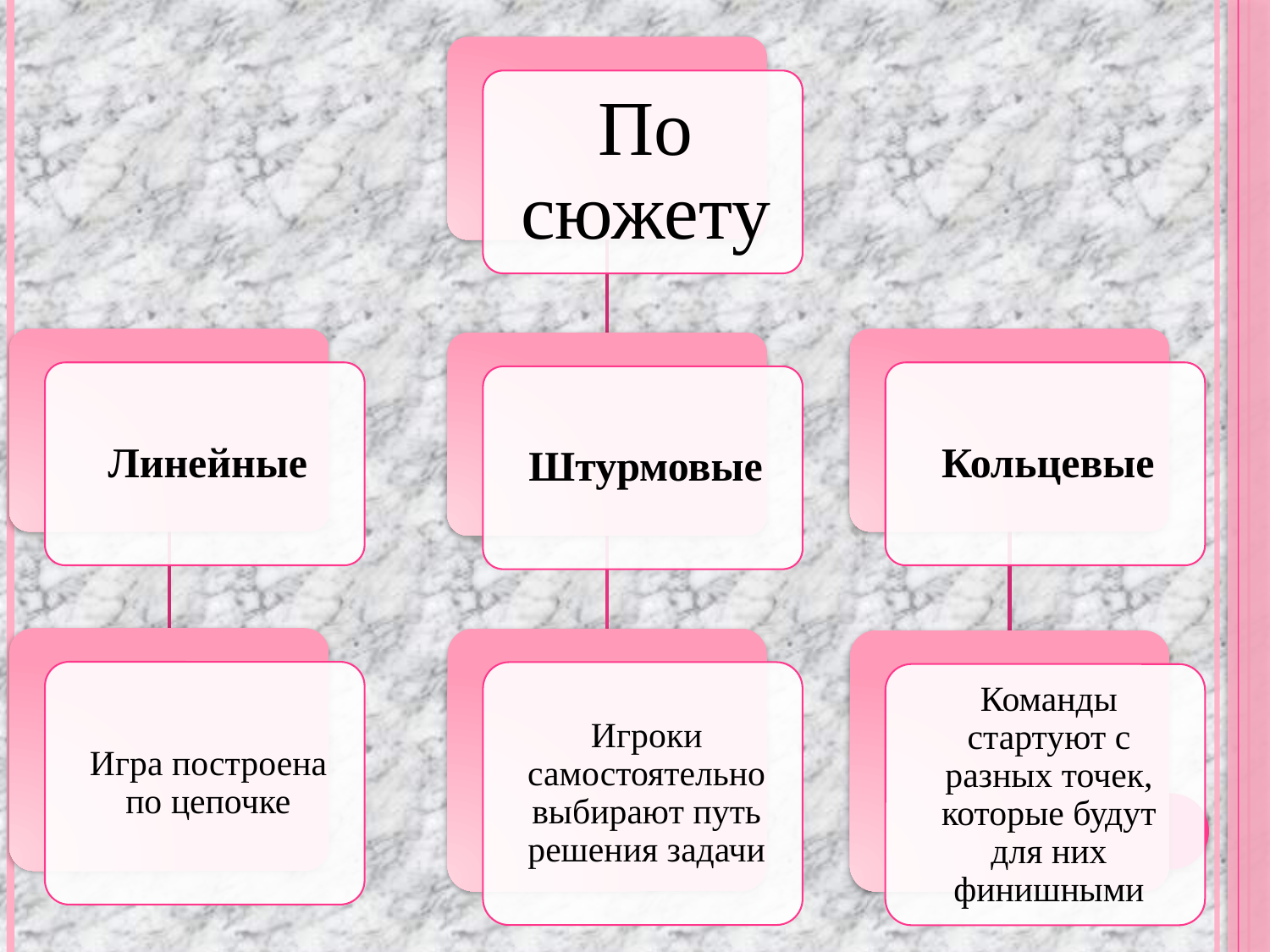

Линейные
Игра построена по цепочке
По сюжету
Штурмовые
Игроки самостоятельно выбирают путь решения задачи
Кольцевые
Команды стартуют с разных точек, которые будут для них финишными